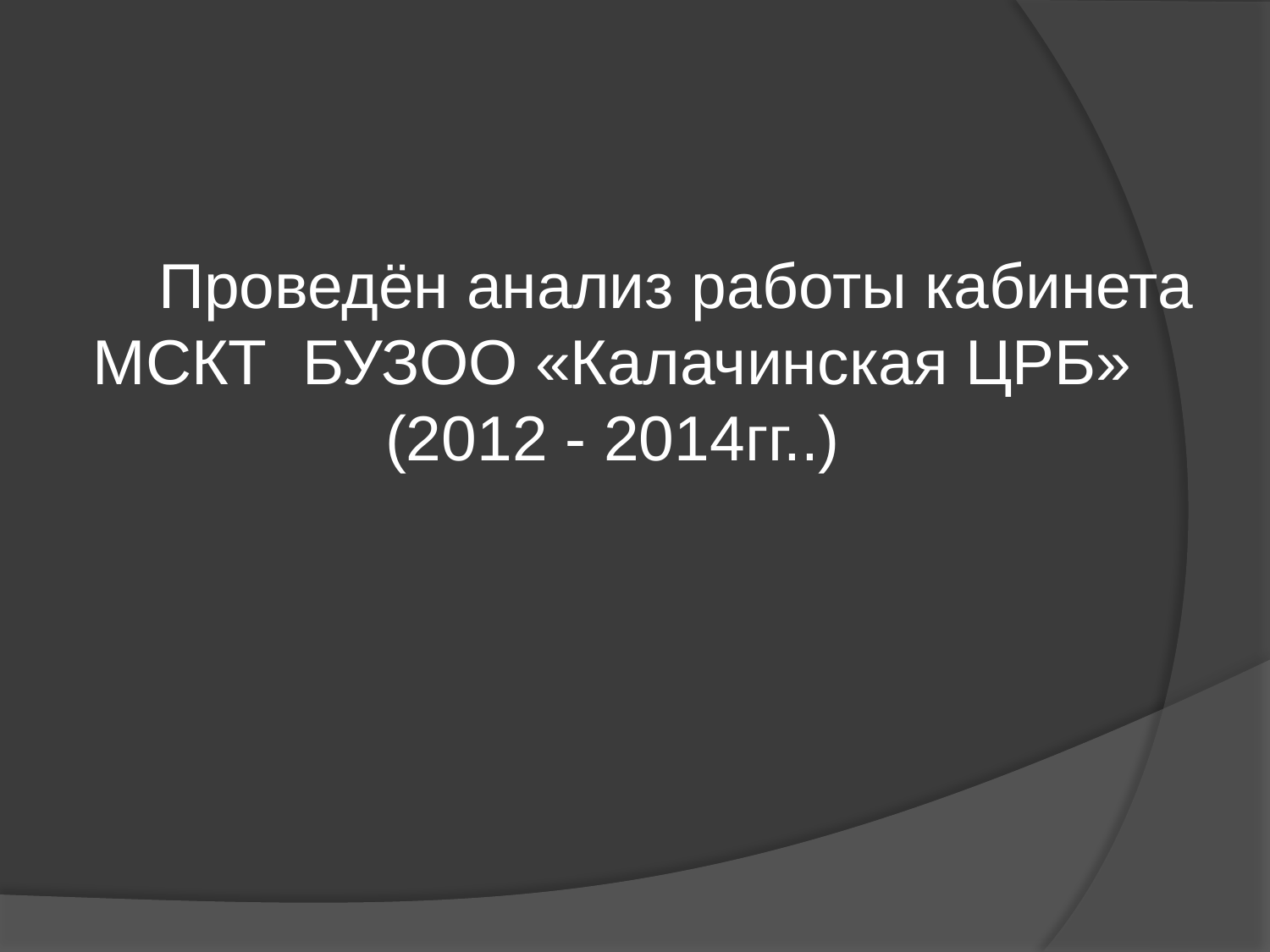

# Проведён анализ работы кабинета  МСКТ  БУЗОО «Калачинская ЦРБ» (2012 - 2014гг..)